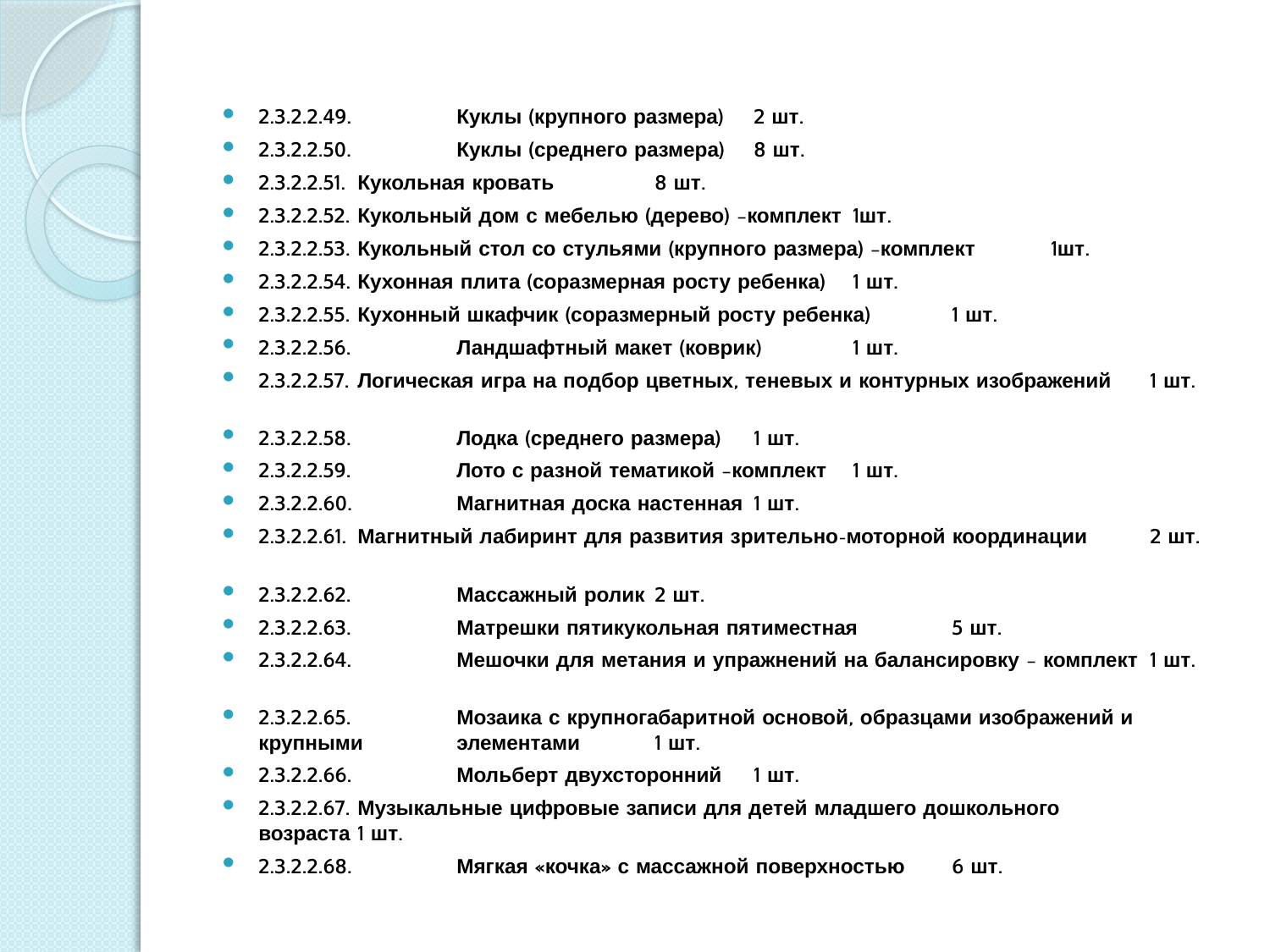

#

2.3.2.2.49. 	Куклы (крупного размера) 	2 шт.
2.3.2.2.50. 	Куклы (среднего размера) 	8 шт.
2.3.2.2.51. 	Кукольная кровать 	8 шт.
2.3.2.2.52. 	Кукольный дом с мебелью (дерево) –комплект 	1шт.
2.3.2.2.53. 	Кукольный стол со стульями (крупного размера) –комплект 	1шт.
2.3.2.2.54. 	Кухонная плита (соразмерная росту ребенка) 	1 шт.
2.3.2.2.55. 	Кухонный шкафчик (соразмерный росту ребенка) 	1 шт.
2.3.2.2.56. 	Ландшафтный макет (коврик) 	1 шт.
2.3.2.2.57. 	Логическая игра на подбор цветных, теневых и контурных изображений 			1 шт.
2.3.2.2.58. 	Лодка (среднего размера) 	1 шт.
2.3.2.2.59. 	Лото с разной тематикой –комплект 	1 шт.
2.3.2.2.60. 	Магнитная доска настенная 	1 шт.
2.3.2.2.61. 	Магнитный лабиринт для развития зрительно-моторной координации 			2 шт.
2.3.2.2.62. 	Массажный ролик 	2 шт.
2.3.2.2.63. 	Матрешки пятикукольная пятиместная 	5 шт.
2.3.2.2.64. 	Мешочки для метания и упражнений на балансировку – комплект 			1 шт.
2.3.2.2.65. 	Мозаика с крупногабаритной основой, образцами изображений и 			крупными 		элементами  	1 шт.
2.3.2.2.66. 	Мольберт двухсторонний 	1 шт.
2.3.2.2.67. 	Музыкальные цифровые записи для детей младшего дошкольного 			возраста 		1 шт.
2.3.2.2.68. 	Мягкая «кочка» с массажной поверхностью 	6 шт.